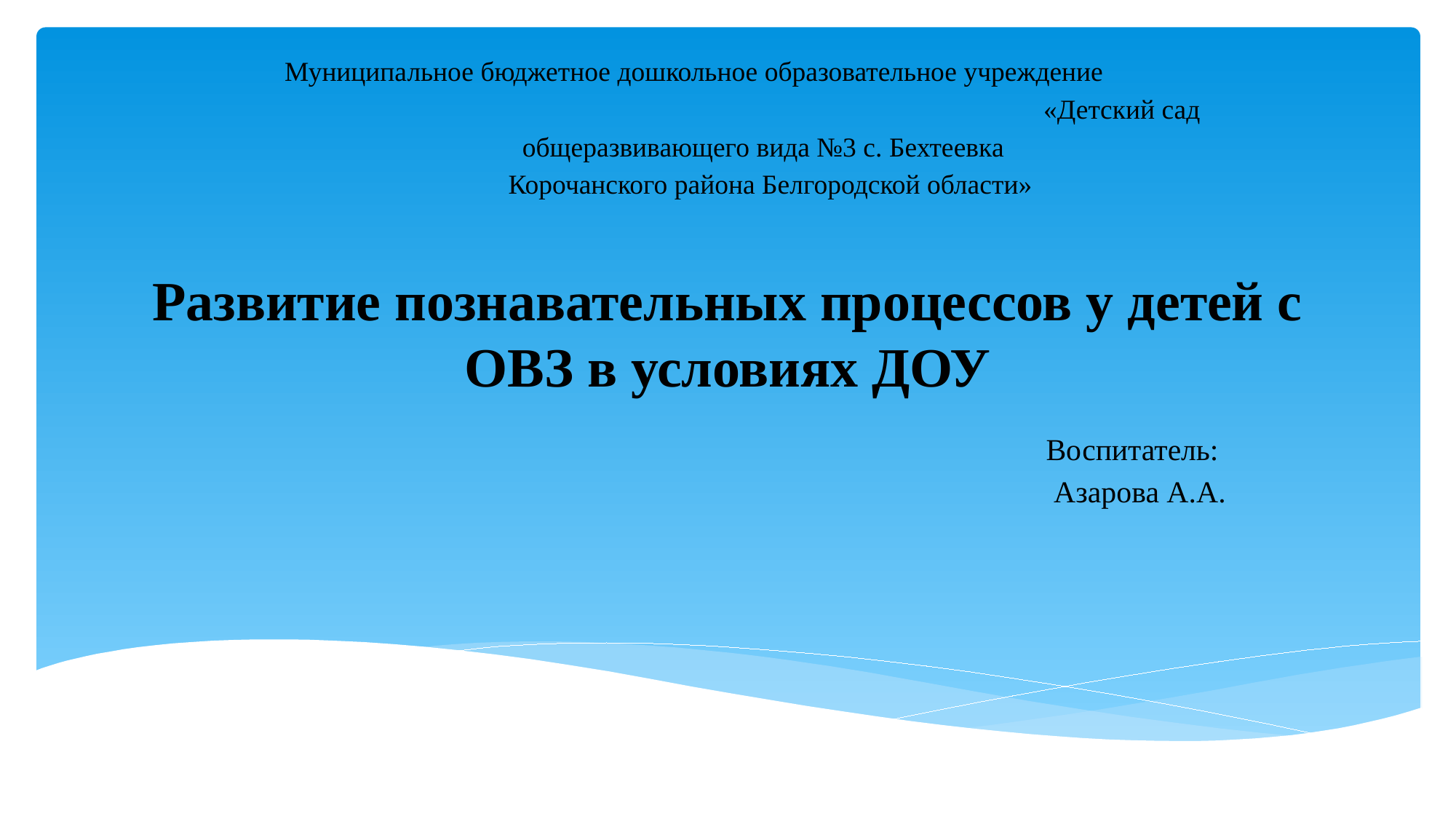

Муниципальное бюджетное дошкольное образовательное учреждение                                                                                                                             «Детский сад общеразвивающего вида №3 с. Бехтеевка
Корочанского района Белгородской области»
# Развитие познавательных процессов у детей с ОВЗ в условиях ДОУ
Воспитатель:
Азарова А.А.